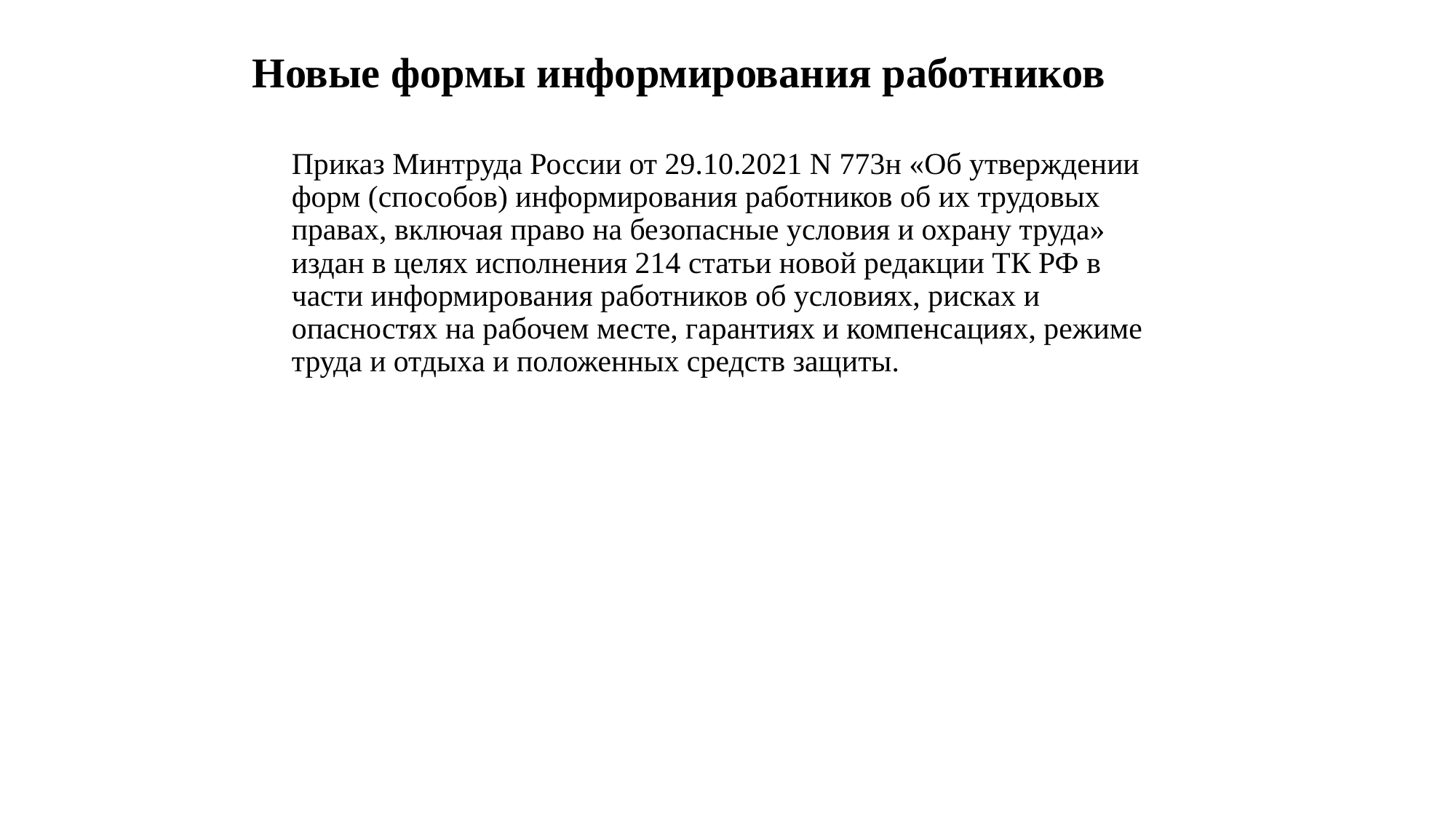

# Новые формы информирования работников
Приказ Минтруда России от 29.10.2021 N 773н «Об утверждении форм (способов) информирования работников об их трудовых правах, включая право на безопасные условия и охрану труда» издан в целях исполнения 214 статьи новой редакции ТК РФ в части информирования работников об условиях, рисках и опасностях на рабочем месте, гарантиях и компенсациях, режиме труда и отдыха и положенных средств защиты.